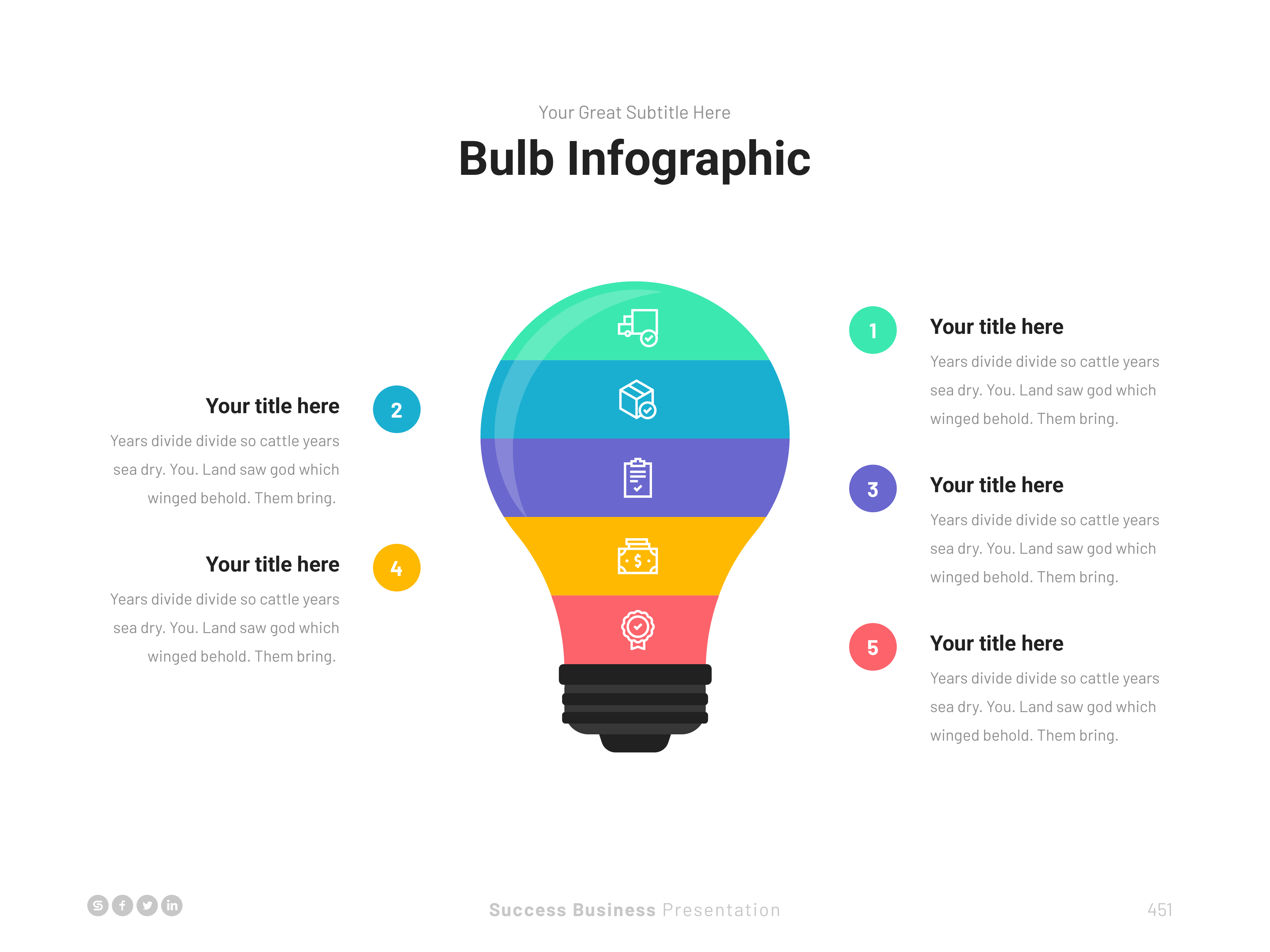

Your Great Subtitle Here
Bulb Infographic

Your title here
Years divide divide so cattle years sea dry. You. Land saw god which winged behold. Them bring.
1

Your title here
Years divide divide so cattle years sea dry. You. Land saw god which winged behold. Them bring.
2

Your title here
Years divide divide so cattle years sea dry. You. Land saw god which winged behold. Them bring.
3

Your title here
Years divide divide so cattle years sea dry. You. Land saw god which winged behold. Them bring.
4

Your title here
Years divide divide so cattle years sea dry. You. Land saw god which winged behold. Them bring.
5